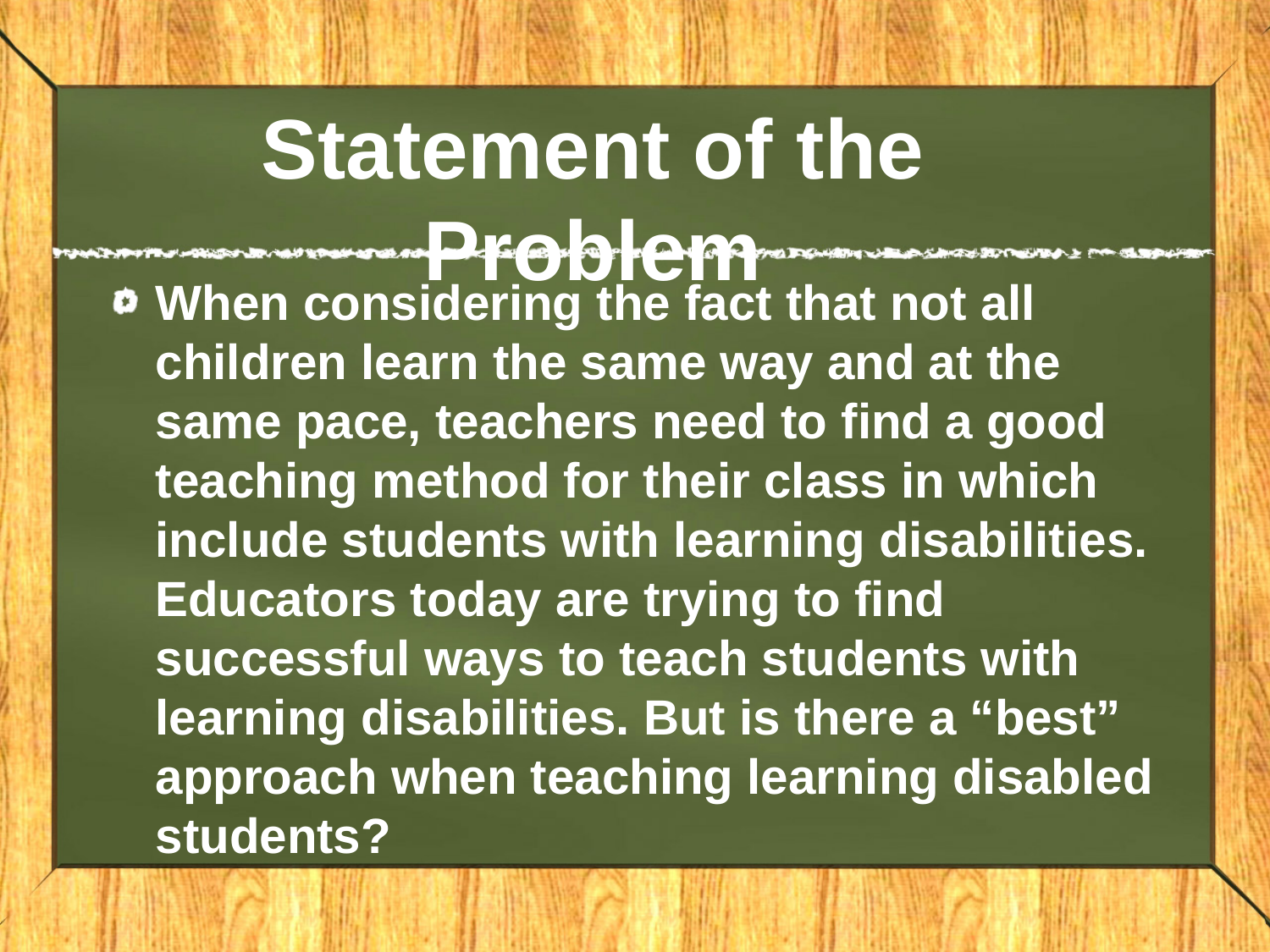

# Statement of the Problem
When considering the fact that not all children learn the same way and at the same pace, teachers need to find a good teaching method for their class in which include students with learning disabilities. Educators today are trying to find successful ways to teach students with learning disabilities. But is there a “best” approach when teaching learning disabled students?